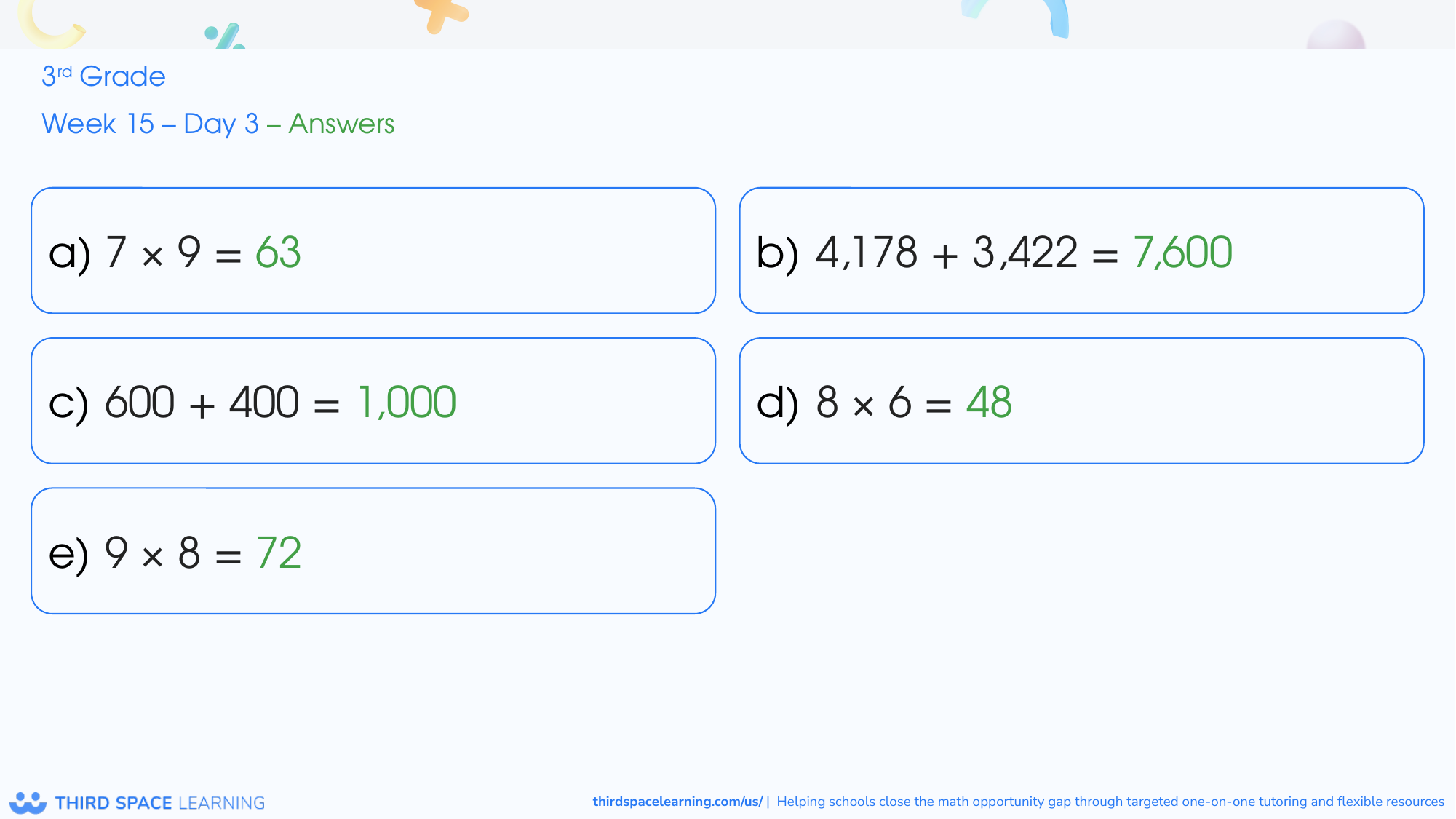

3rd Grade
Week 15 – Day 3 – Answers
7 × 9 = 63
4,178 + 3,422 = 7,600
600 + 400 = 1,000
8 × 6 = 48
9 × 8 = 72